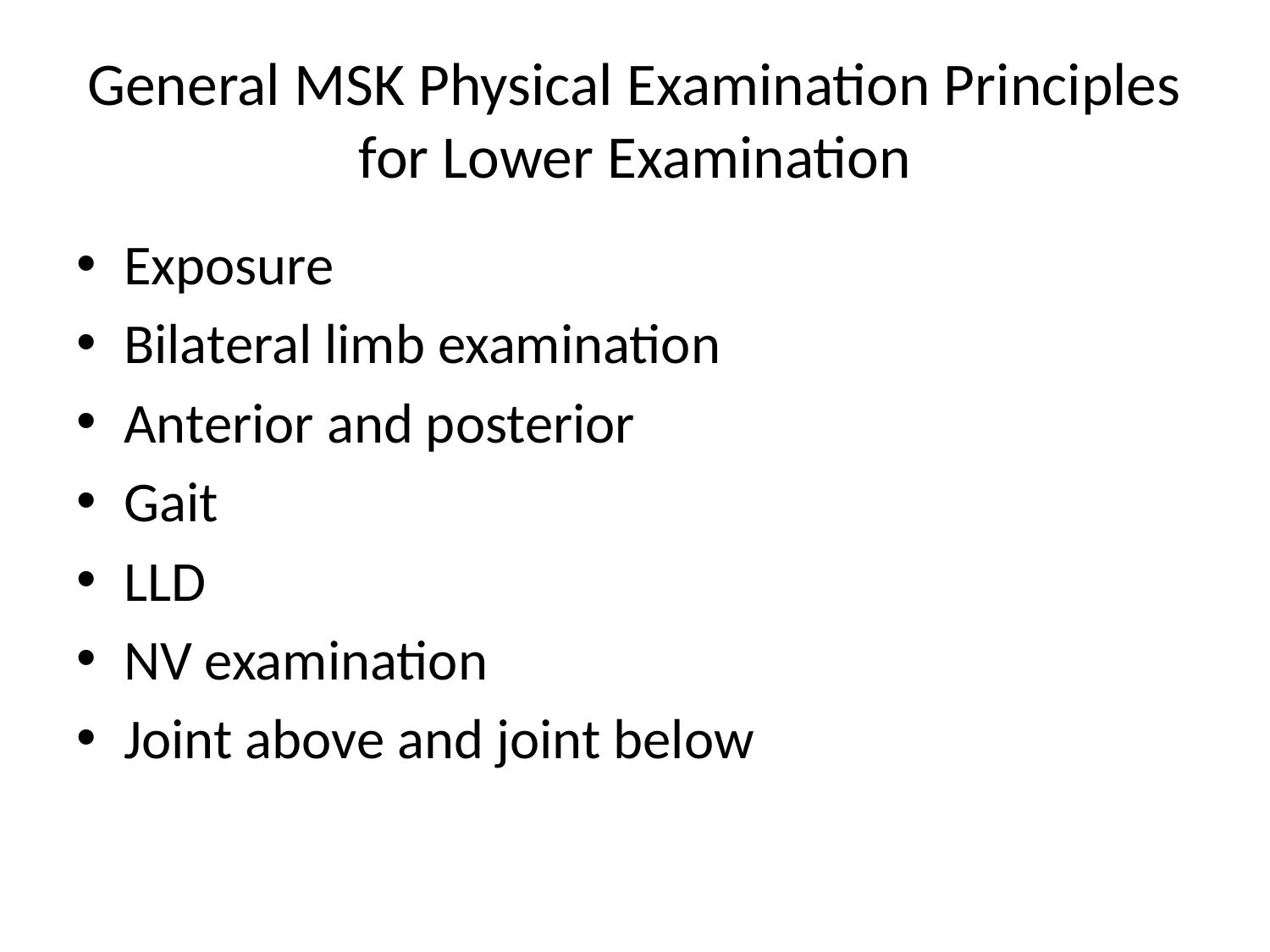

# General MSK Physical Examination Principles for Lower Examination
Exposure
Bilateral limb examination
Anterior and posterior
Gait
LLD
NV examination
Joint above and joint below